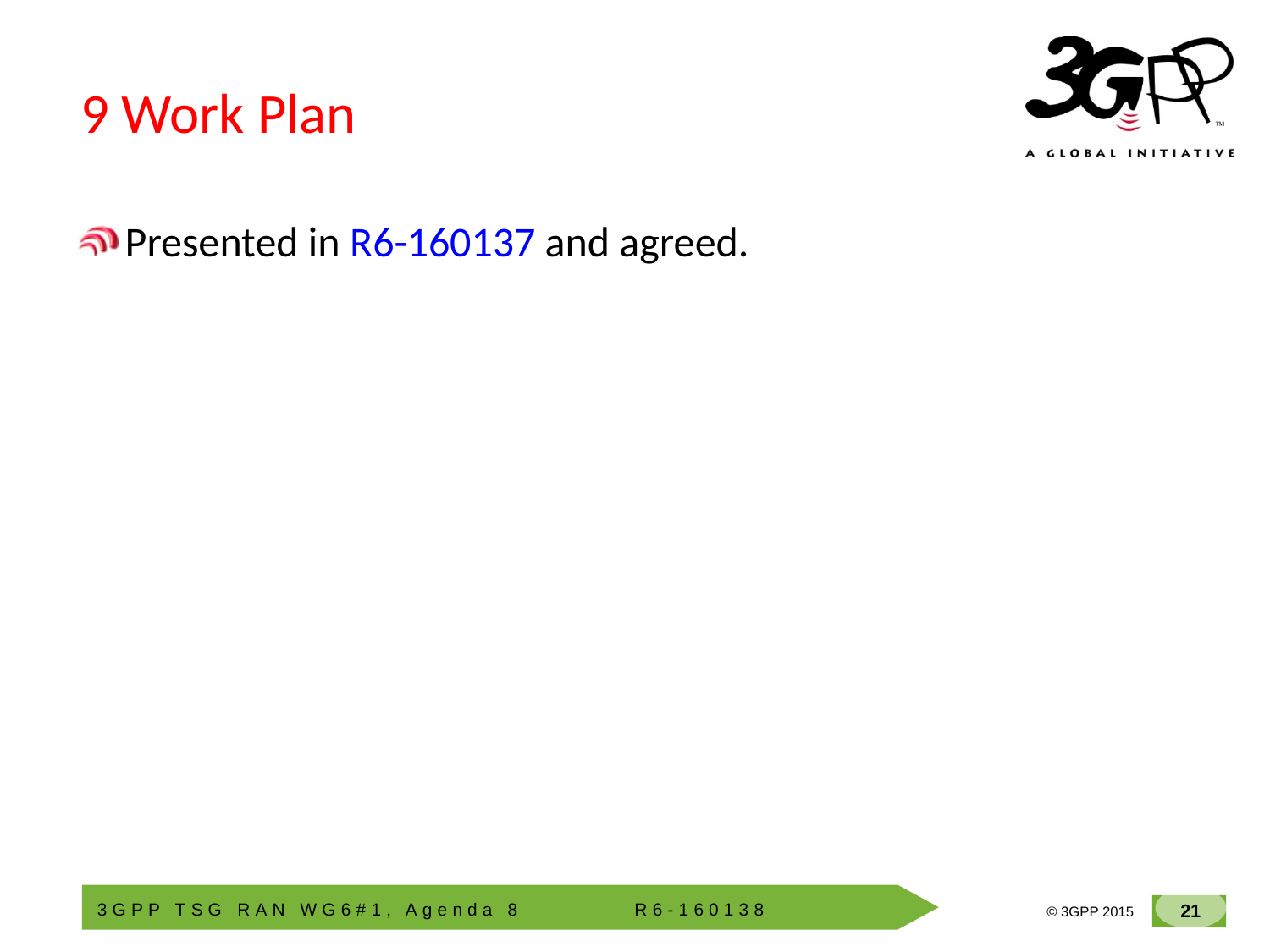

# 9 Work Plan
Presented in R6-160137 and agreed.